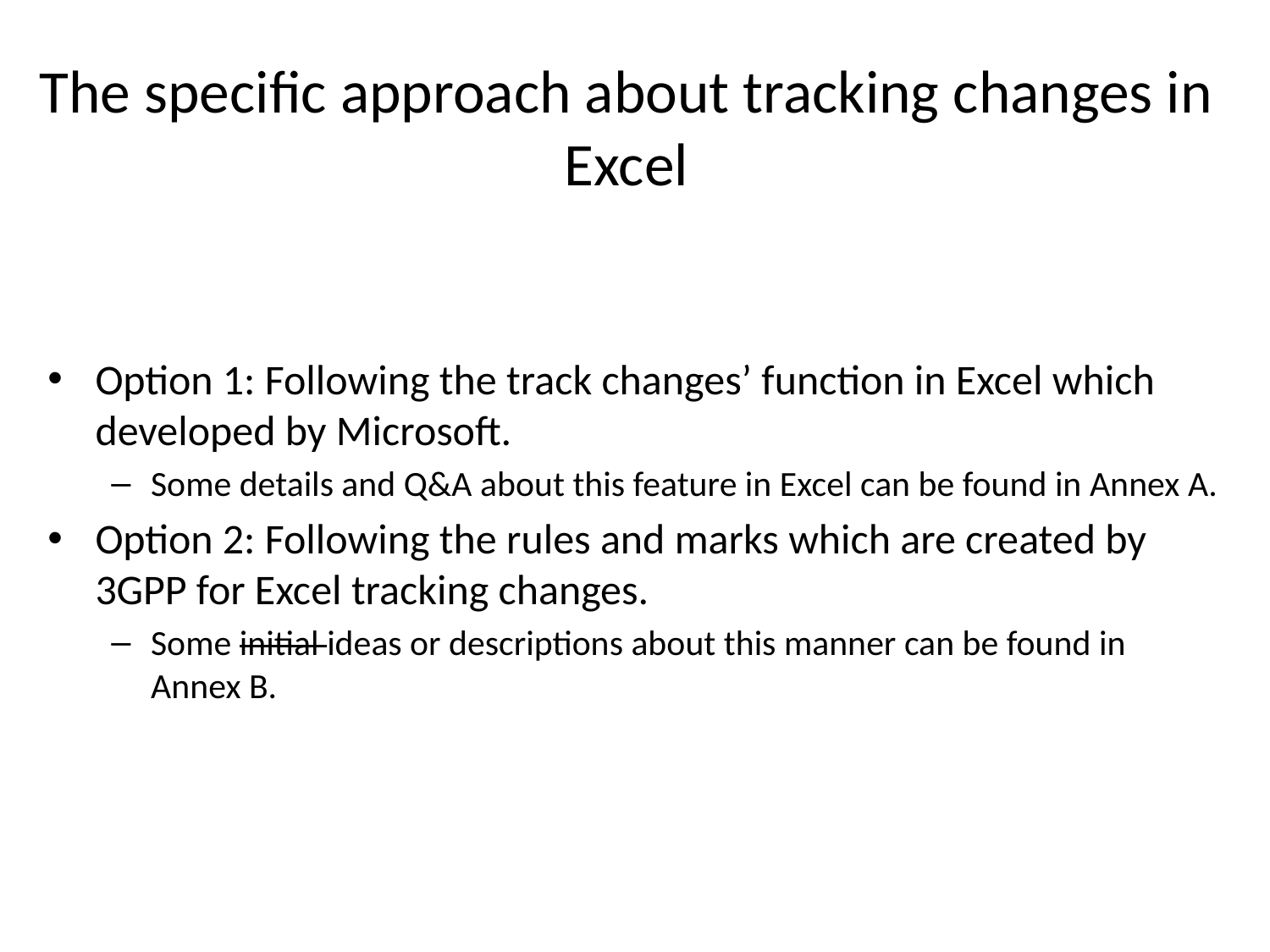

# The specific approach about tracking changes in Excel
Option 1: Following the track changes’ function in Excel which developed by Microsoft.
Some details and Q&A about this feature in Excel can be found in Annex A.
Option 2: Following the rules and marks which are created by 3GPP for Excel tracking changes.
Some initial ideas or descriptions about this manner can be found in Annex B.